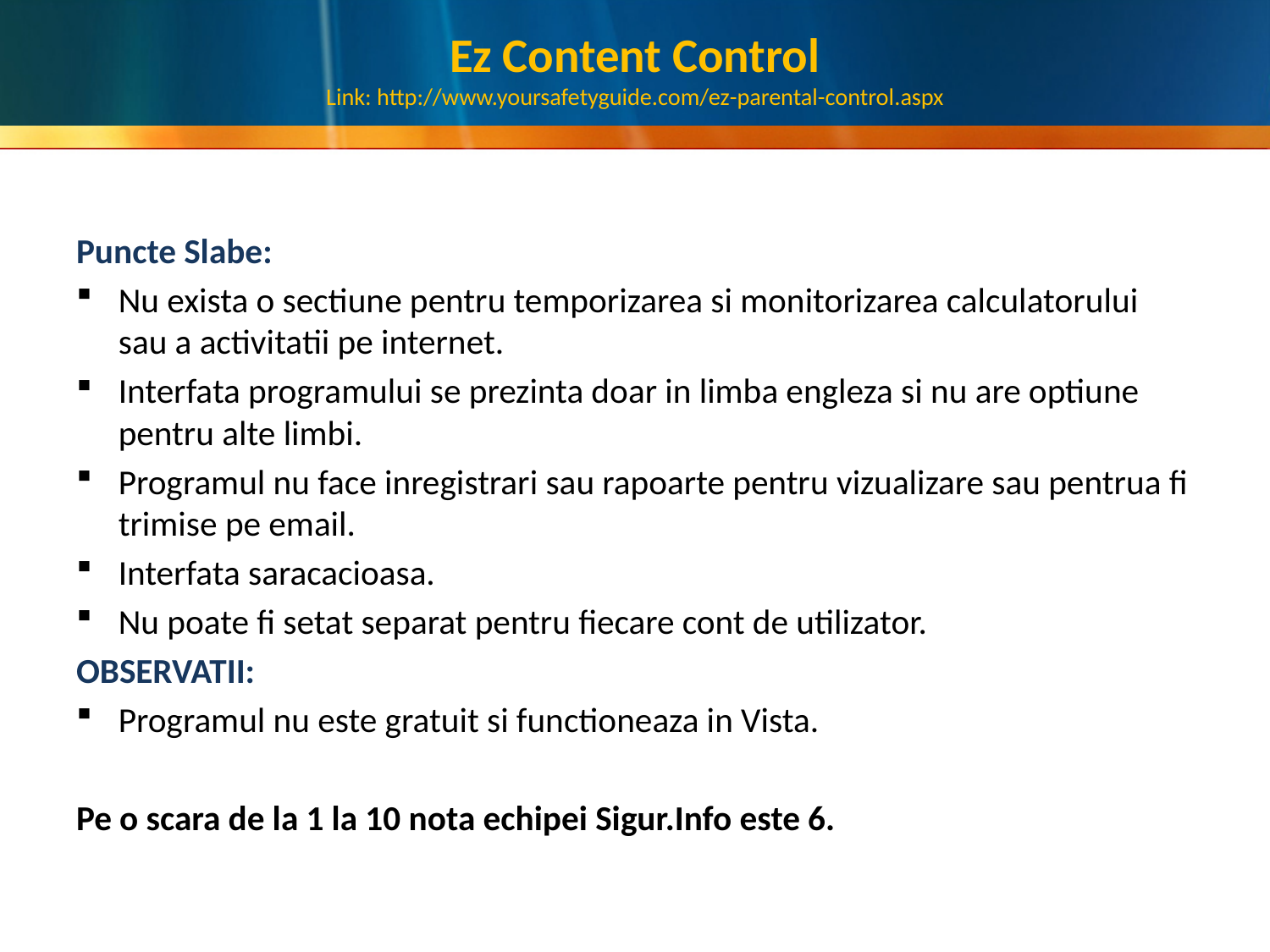

# Ez Content Control Link: http://www.yoursafetyguide.com/ez-parental-control.aspx
Puncte Slabe:
Nu exista o sectiune pentru temporizarea si monitorizarea calculatorului sau a activitatii pe internet.
Interfata programului se prezinta doar in limba engleza si nu are optiune pentru alte limbi.
Programul nu face inregistrari sau rapoarte pentru vizualizare sau pentrua fi trimise pe email.
Interfata saracacioasa.
Nu poate fi setat separat pentru fiecare cont de utilizator.
OBSERVATII:
Programul nu este gratuit si functioneaza in Vista.

Pe o scara de la 1 la 10 nota echipei Sigur.Info este 6.